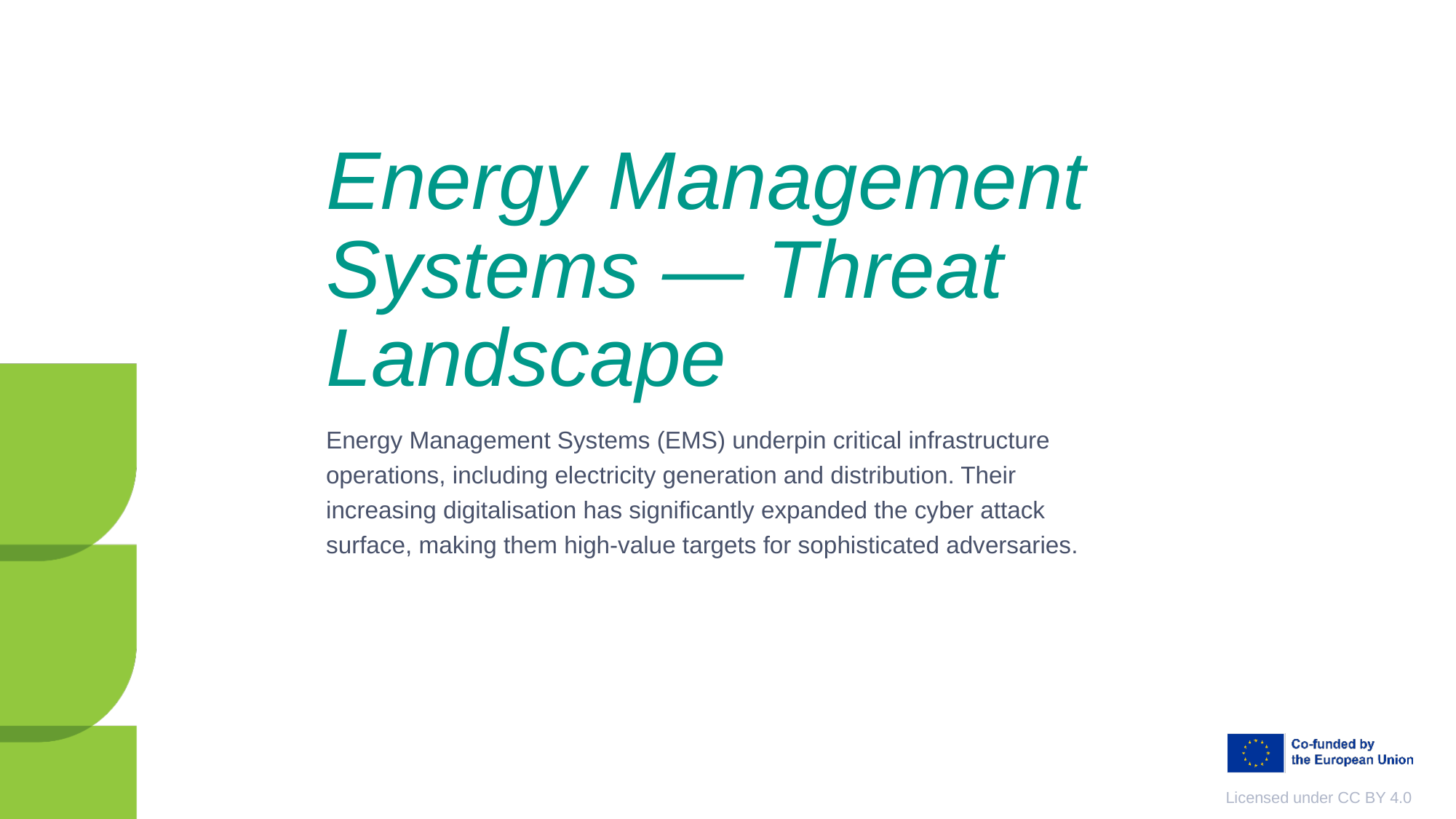

# Energy Management Systems — Threat Landscape
Energy Management Systems (EMS) underpin critical infrastructure operations, including electricity generation and distribution. Their increasing digitalisation has significantly expanded the cyber attack surface, making them high-value targets for sophisticated adversaries.